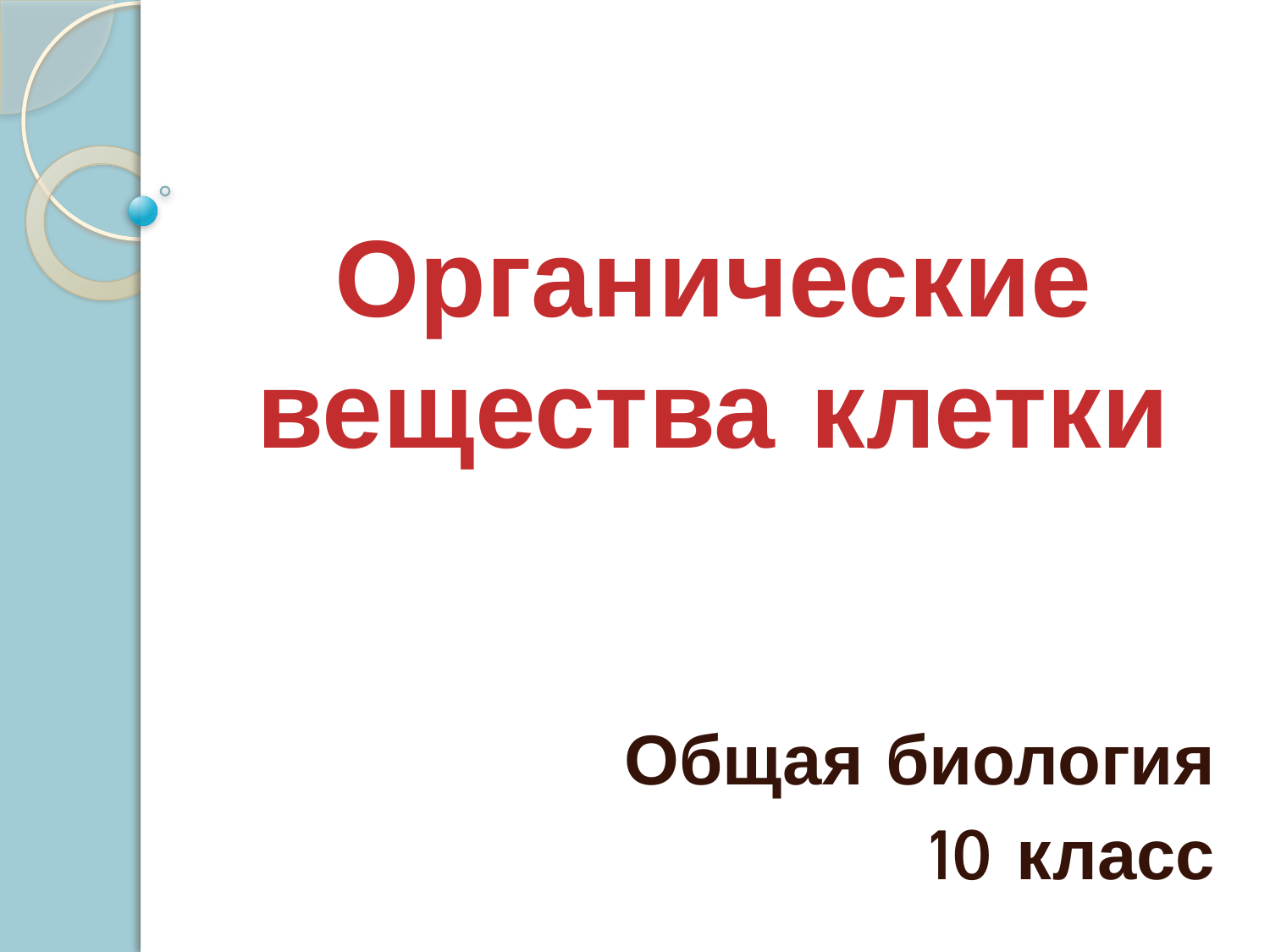

# Органические вещества клетки
Общая биология
10 класс